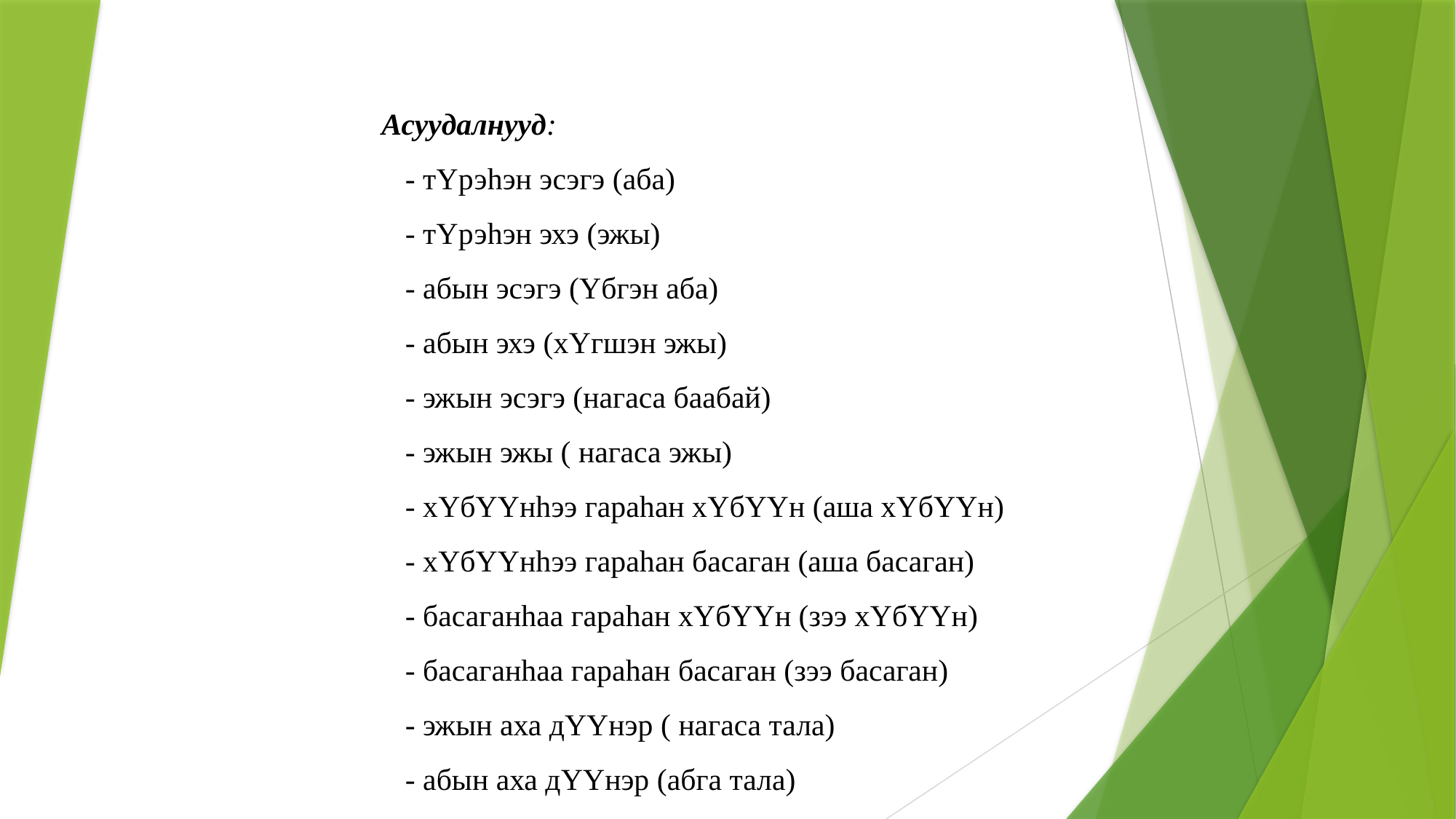

Асуудалнууд:
    - тYрэhэн эсэгэ (аба)
    - тYрэhэн эхэ (эжы)
    - абын эсэгэ (Yбгэн аба)
    - абын эхэ (хYгшэн эжы)
    - эжын эсэгэ (нагаса баабай)
    - эжын эжы ( нагаса эжы)
    - хYбYYнhээ гараhан хYбYYн (аша хYбYYн)
    - хYбYYнhээ гараhан басаган (аша басаган)
    - басаганhаа гараhан хYбYYн (зээ хYбYYн)
    - басаганhаа гараhан басаган (зээ басаган)
    - эжын аха дYYнэр ( нагаса тала)
    - абын аха дYYнэр (абга тала)
#